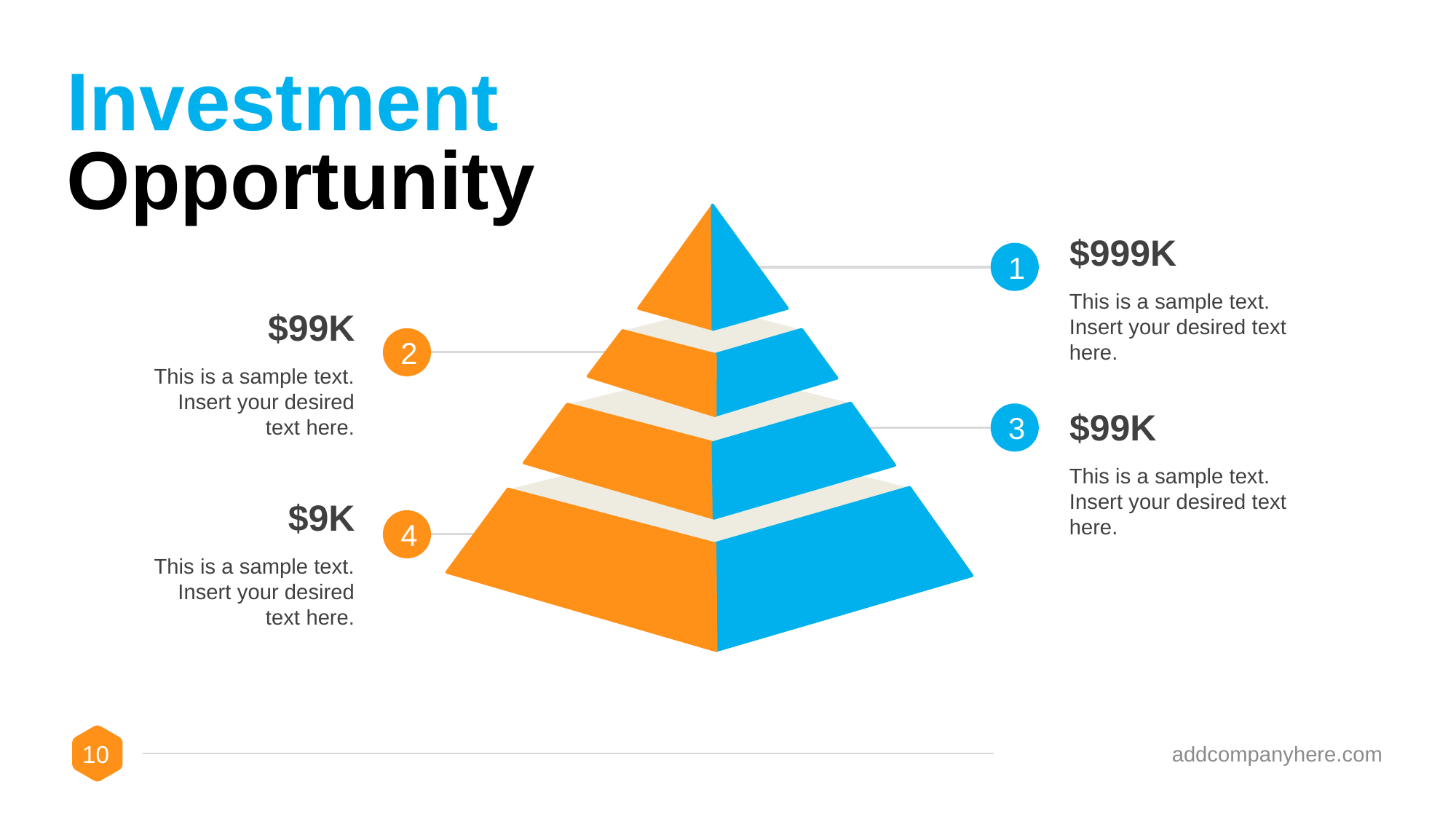

Investment Opportunity

$999K
1
This is a sample text. Insert your desired text here.
$99K
2
This is a sample text. Insert your desired text here.
$99K
3
This is a sample text. Insert your desired text here.
$9K
4
This is a sample text. Insert your desired text here.
addcompanyhere.com
10